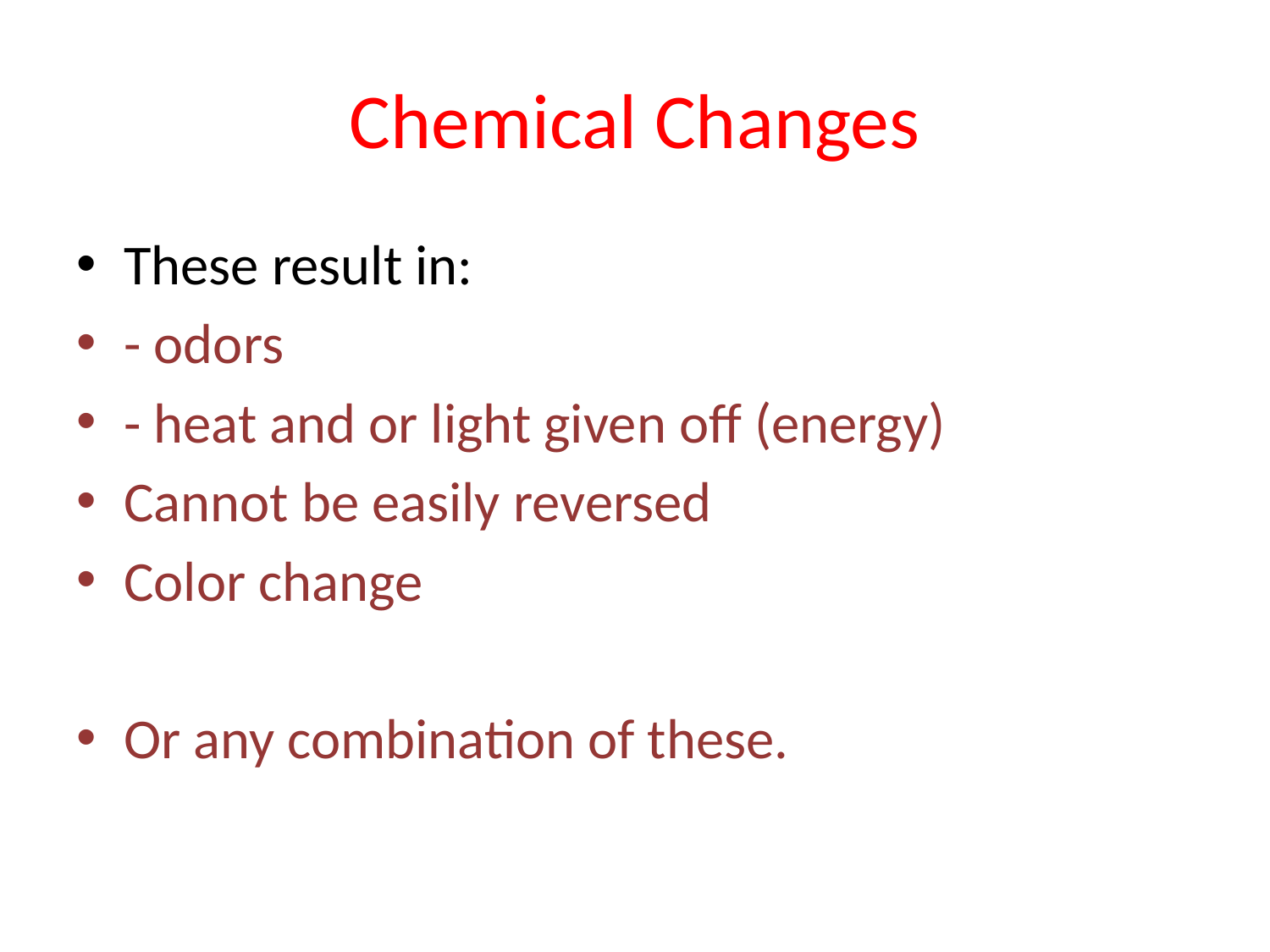

# Chemical Changes
These result in:
- odors
- heat and or light given off (energy)
Cannot be easily reversed
Color change

Or any combination of these.